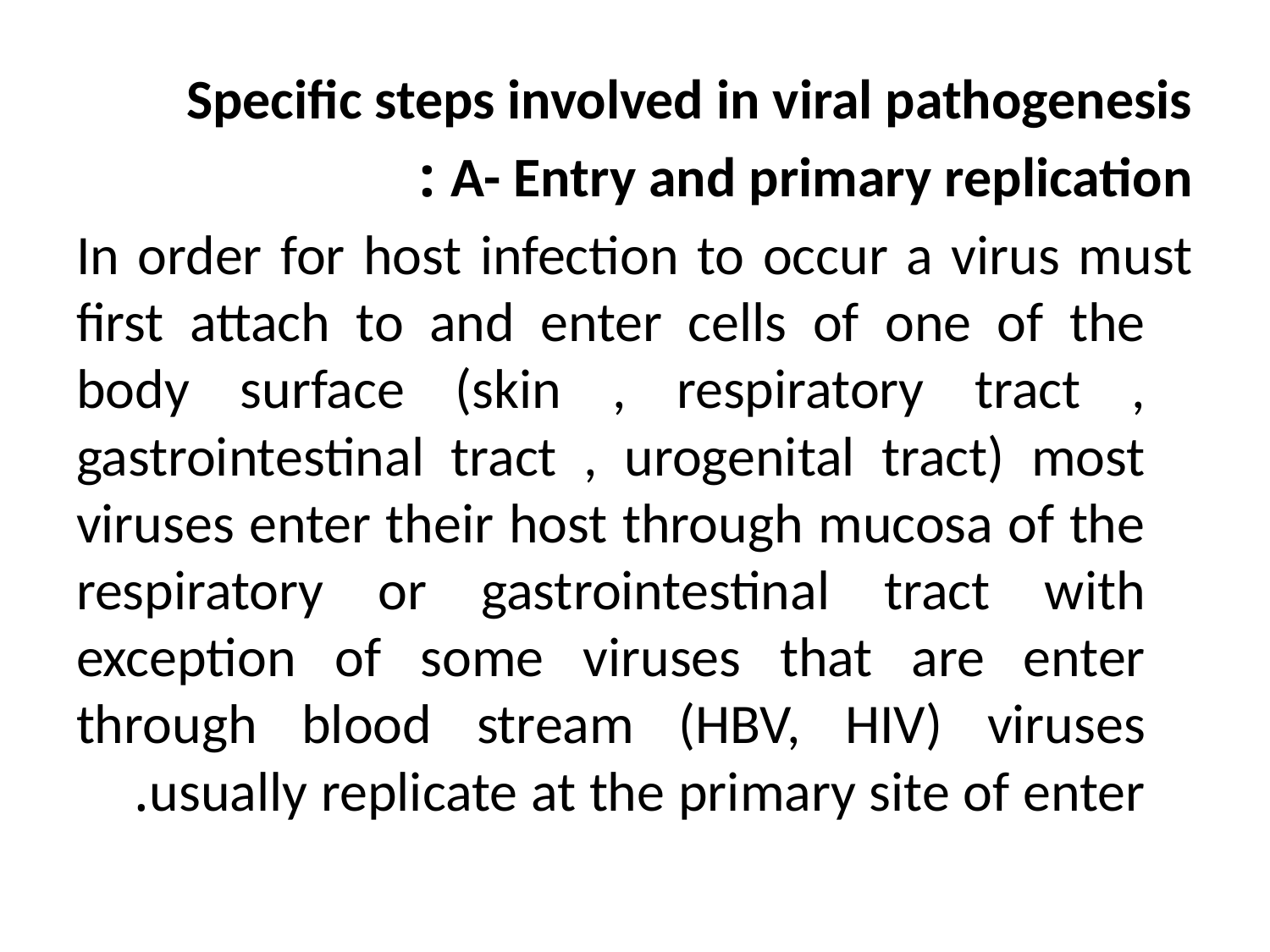

Specific steps involved in viral pathogenesis
A- Entry and primary replication :
In order for host infection to occur a virus must first attach to and enter cells of one of the body surface (skin , respiratory tract , gastrointestinal tract , urogenital tract) most viruses enter their host through mucosa of the respiratory or gastrointestinal tract with exception of some viruses that are enter through blood stream (HBV, HIV) viruses usually replicate at the primary site of enter.